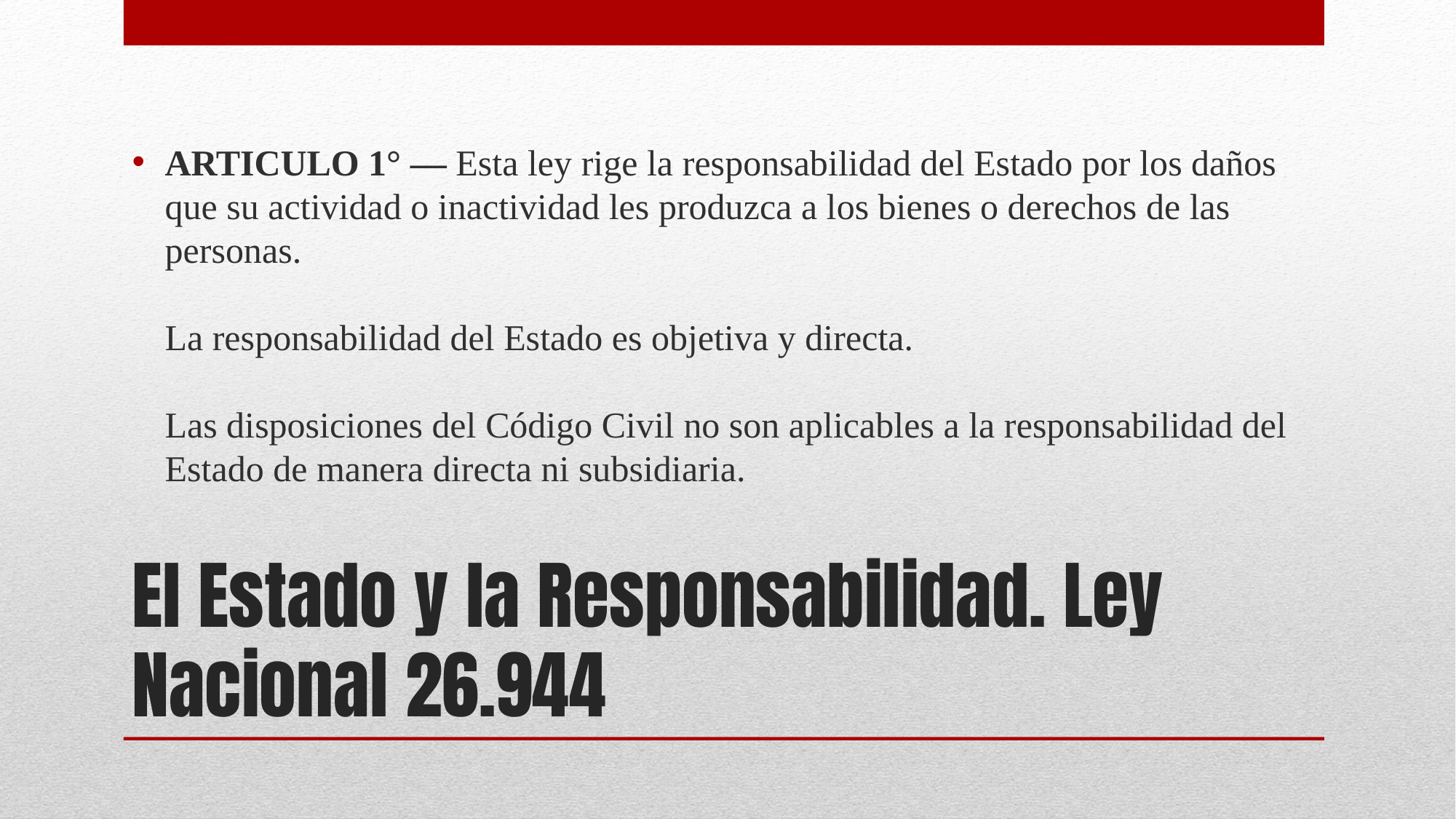

ARTICULO 1° — Esta ley rige la responsabilidad del Estado por los daños que su actividad o inactividad les produzca a los bienes o derechos de las personas.
La responsabilidad del Estado es objetiva y directa.
Las disposiciones del Código Civil no son aplicables a la responsabilidad del Estado de manera directa ni subsidiaria.
# El Estado y la Responsabilidad. Ley Nacional 26.944